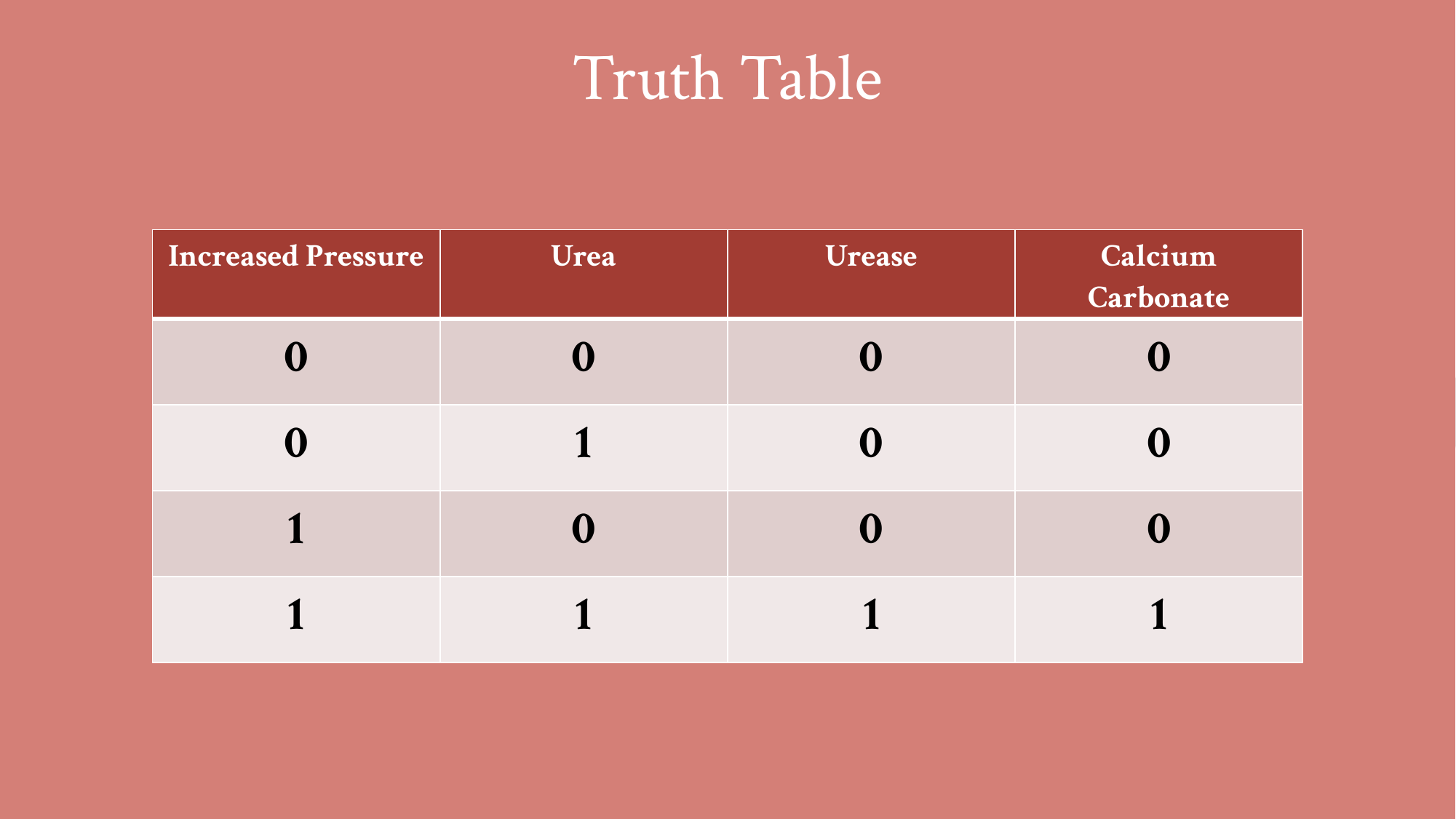

Truth Table
#
| Increased Pressure | Urea | Urease | Calcium Carbonate |
| --- | --- | --- | --- |
| 0 | 0 | 0 | 0 |
| 0 | 1 | 0 | 0 |
| 1 | 0 | 0 | 0 |
| 1 | 1 | 1 | 1 |
| Increased Pressure | Urea | Urease | Calcium Carbonate |
| --- | --- | --- | --- |
| 0 | 0 | 0 | 0 |
| 0 | 1 | 0 | 0 |
| 1 | 0 | 0 | 0 |
| 1 | 1 | 1 | 1 |